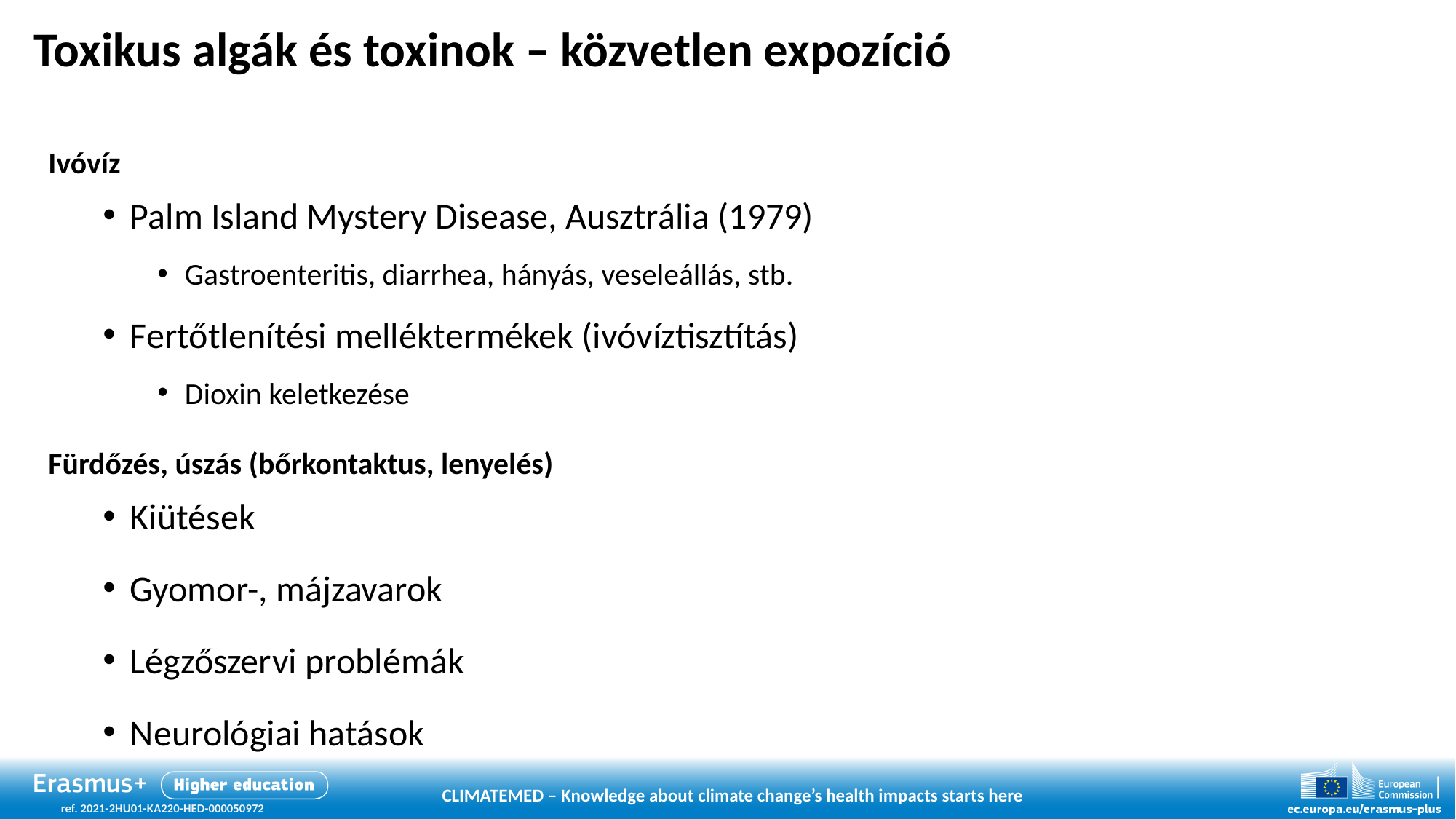

# Toxikus algák és toxinok – közvetlen expozíció
Ivóvíz
Palm Island Mystery Disease, Ausztrália (1979)
Gastroenteritis, diarrhea, hányás, veseleállás, stb.
Fertőtlenítési melléktermékek (ivóvíztisztítás)
Dioxin keletkezése
Fürdőzés, úszás (bőrkontaktus, lenyelés)
Kiütések
Gyomor-, májzavarok
Légzőszervi problémák
Neurológiai hatások